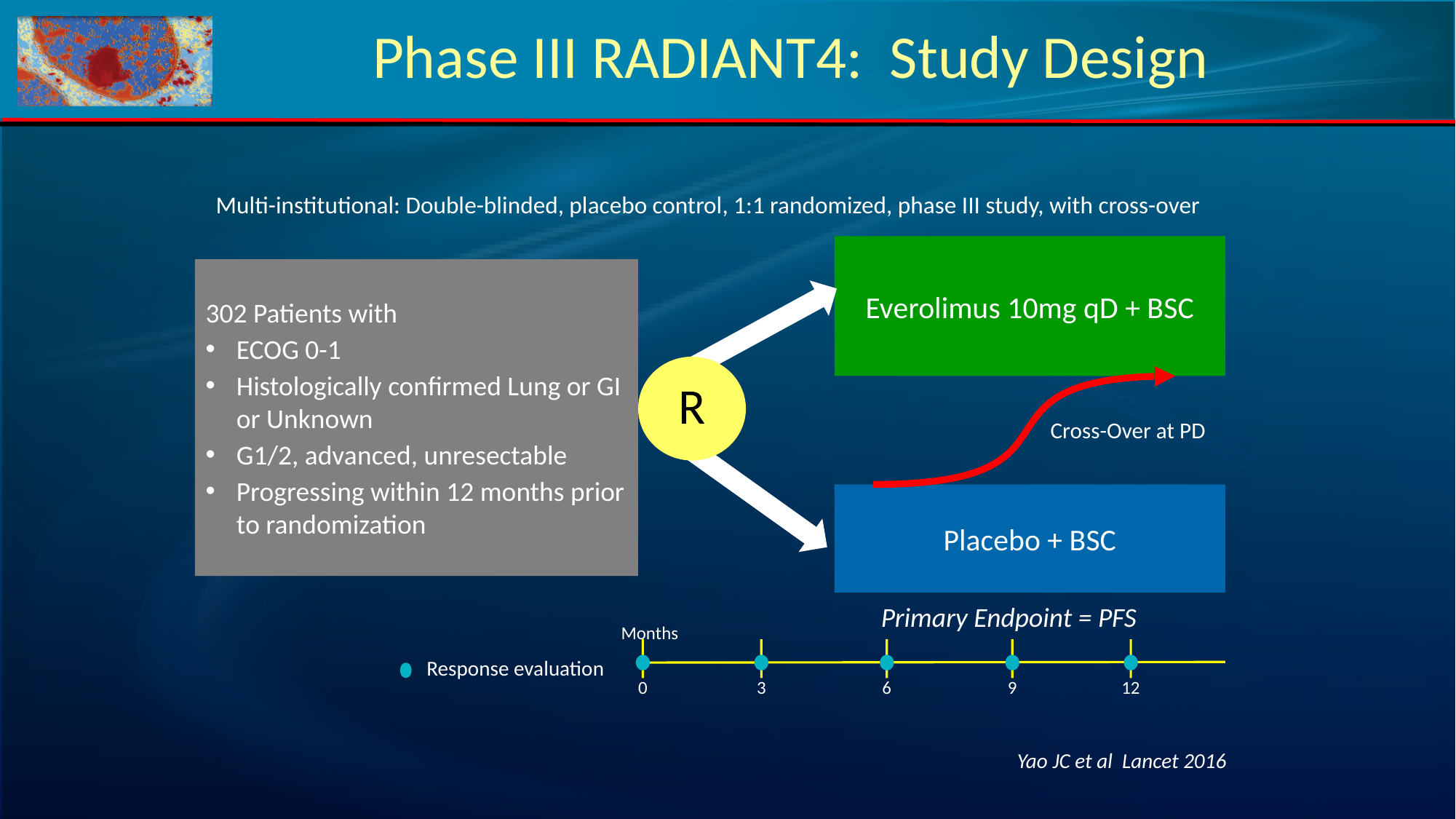

Phase III RADIANT4:  Study Design
Multi-institutional: Double-blinded, placebo control, 1:1 randomized, phase III study, with cross-over
Everolimus 10mg qD + BSC
302 Patients with
ECOG 0-1
Histologically confirmed Lung or GI or Unknown
G1/2, advanced, unresectable
Progressing within 12 months prior to randomization

R
Cross-Over at PD

Placebo + BSC
Primary Endpoint = PFS
Months

0
3
6
9
12
Response evaluation

Yao JC et al  Lancet 2016